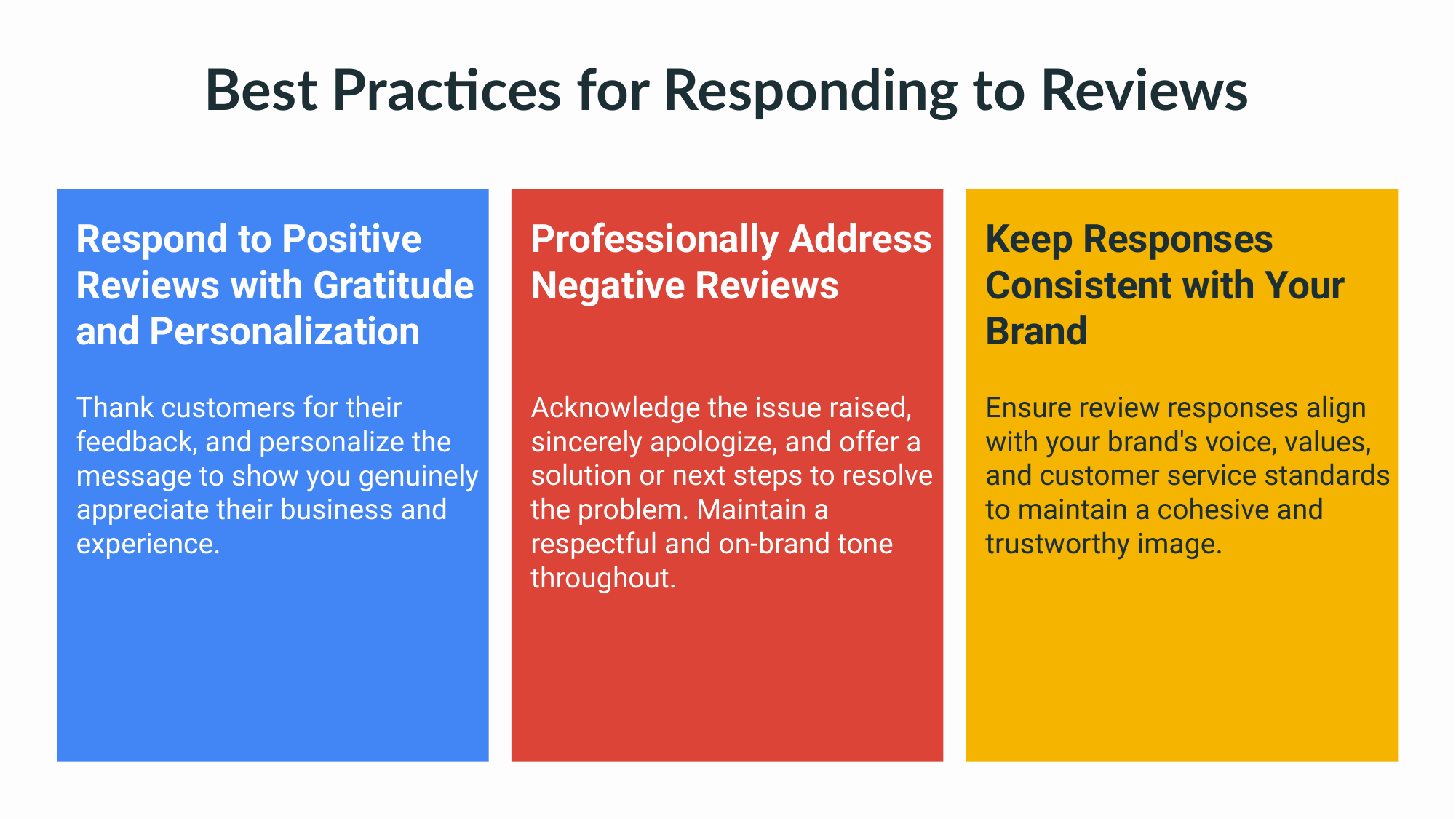

Best Practices for Responding to Reviews

Respond to Positive Reviews with Gratitude and Personalization
Professionally Address Negative Reviews
Keep Responses Consistent with Your Brand
Thank customers for their feedback, and personalize the message to show you genuinely appreciate their business and experience.
Acknowledge the issue raised, sincerely apologize, and offer a solution or next steps to resolve the problem. Maintain a respectful and on-brand tone throughout.
Ensure review responses align with your brand's voice, values, and customer service standards to maintain a cohesive and trustworthy image.